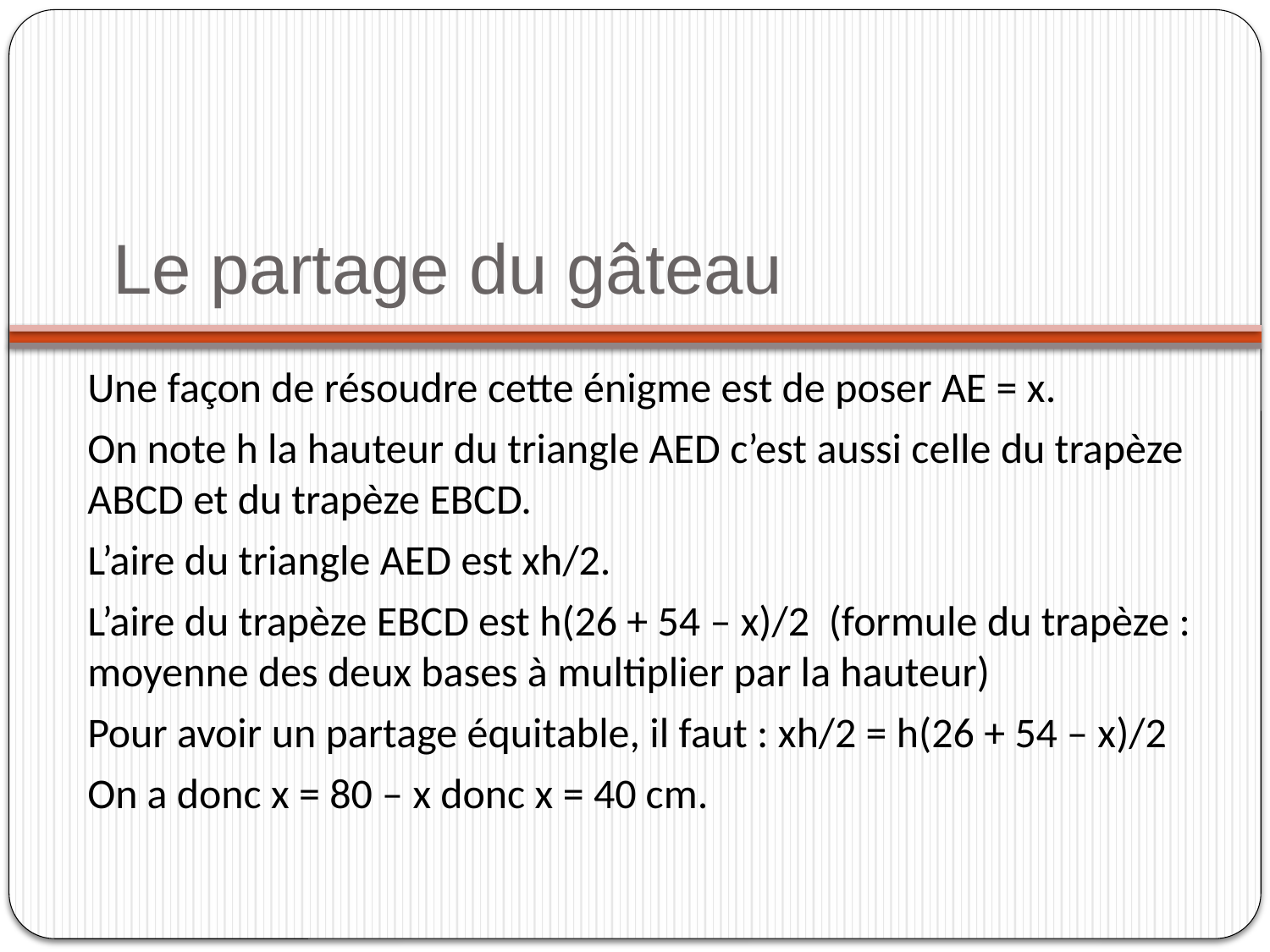

# Le partage du gâteau
Une façon de résoudre cette énigme est de poser AE = x.
On note h la hauteur du triangle AED c’est aussi celle du trapèze ABCD et du trapèze EBCD.
L’aire du triangle AED est xh/2.
L’aire du trapèze EBCD est h(26 + 54 – x)/2  (formule du trapèze : moyenne des deux bases à multiplier par la hauteur)
Pour avoir un partage équitable, il faut : xh/2 = h(26 + 54 – x)/2
On a donc x = 80 – x donc x = 40 cm.